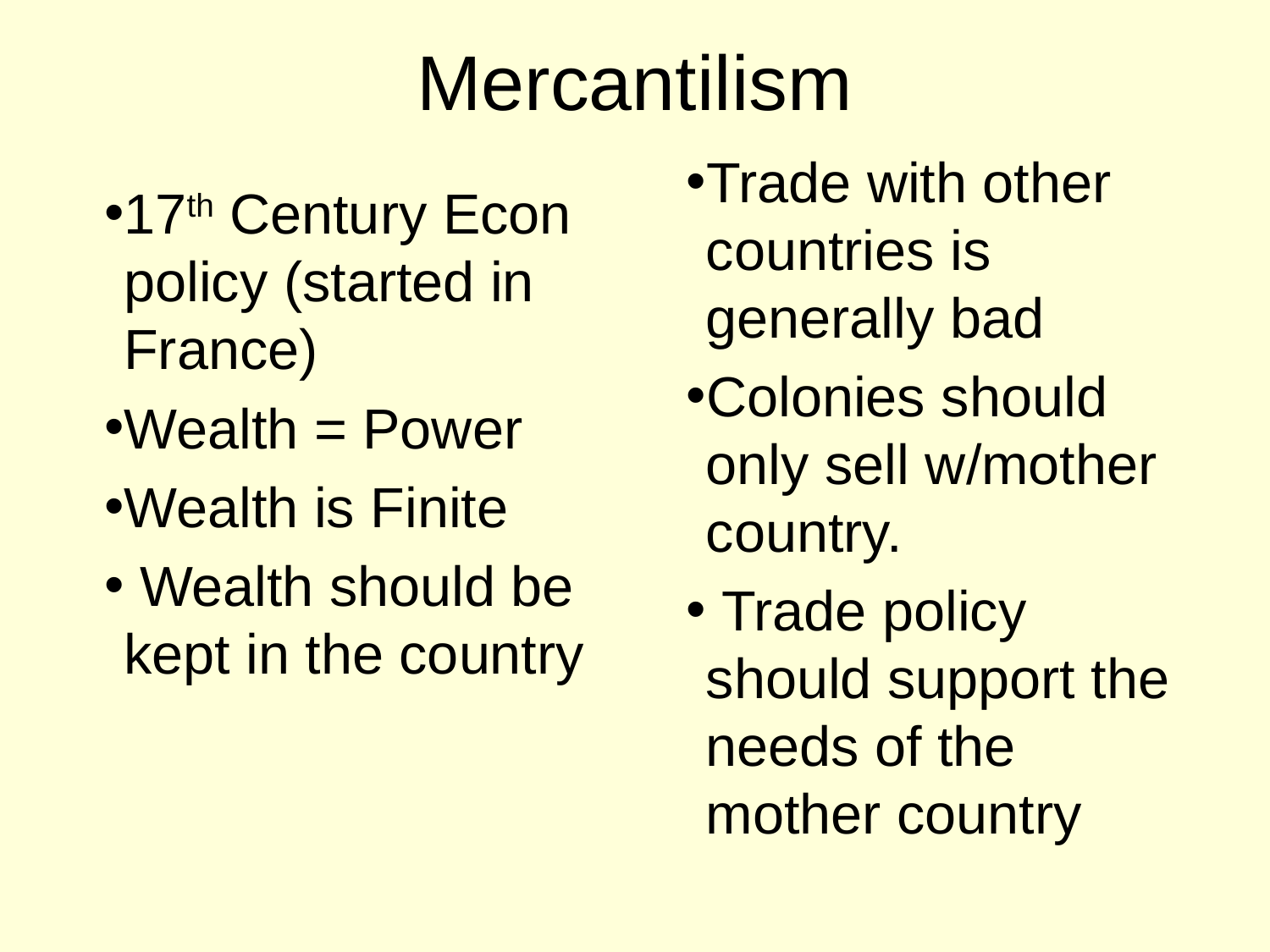

# Mercantilism
Trade with other countries is generally bad
Colonies should only sell w/mother country.
 Trade policy should support the needs of the mother country

17th Century Econ policy (started in France)
Wealth = Power
Wealth is Finite
 Wealth should be kept in the country